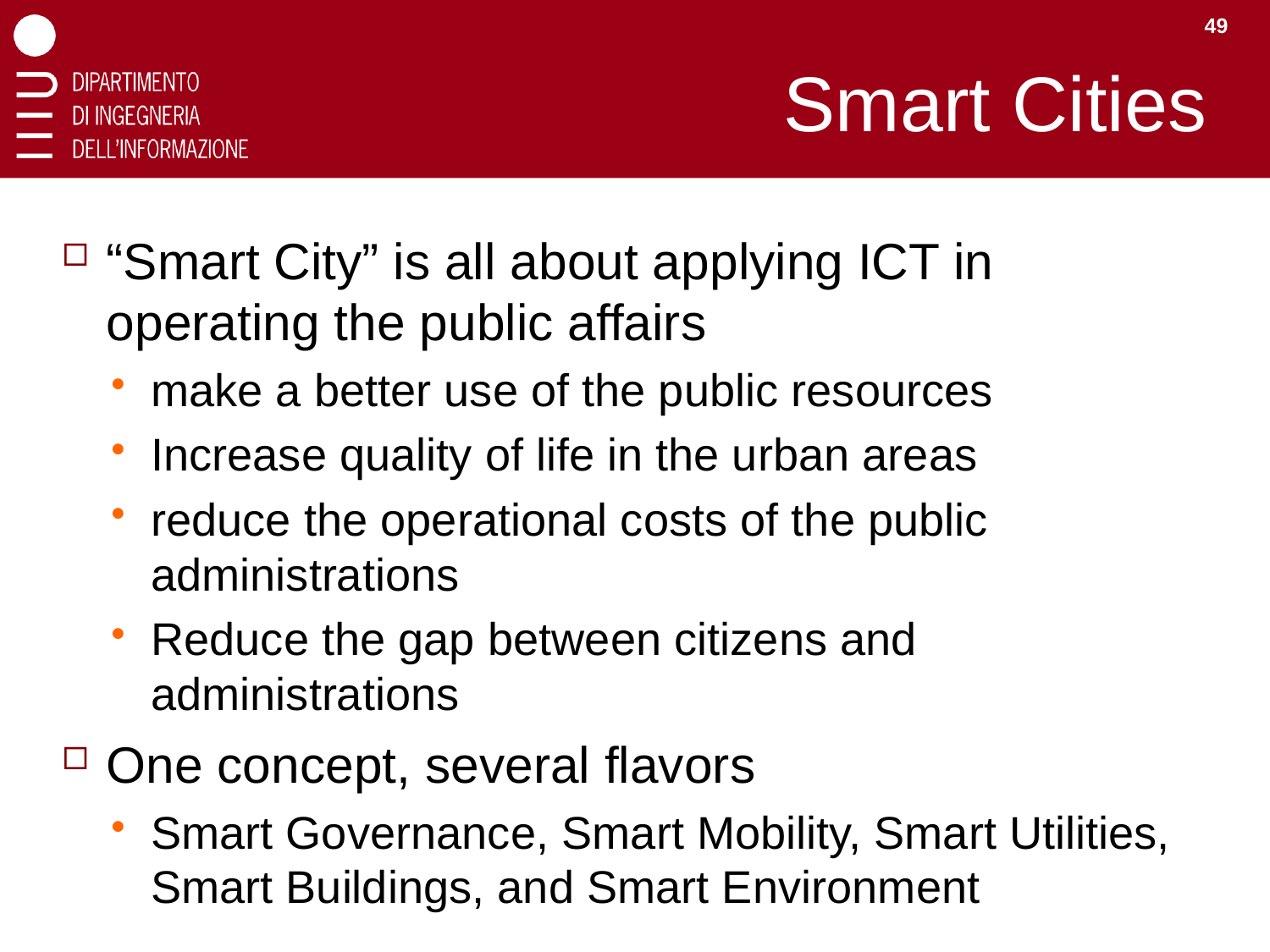

49
# Smart Cities
“Smart City” is all about applying ICT in operating the public affairs
make a better use of the public resources
Increase quality of life in the urban areas
reduce the operational costs of the public administrations
Reduce the gap between citizens and administrations
One concept, several flavors
Smart Governance, Smart Mobility, Smart Utilities, Smart Buildings, and Smart Environment